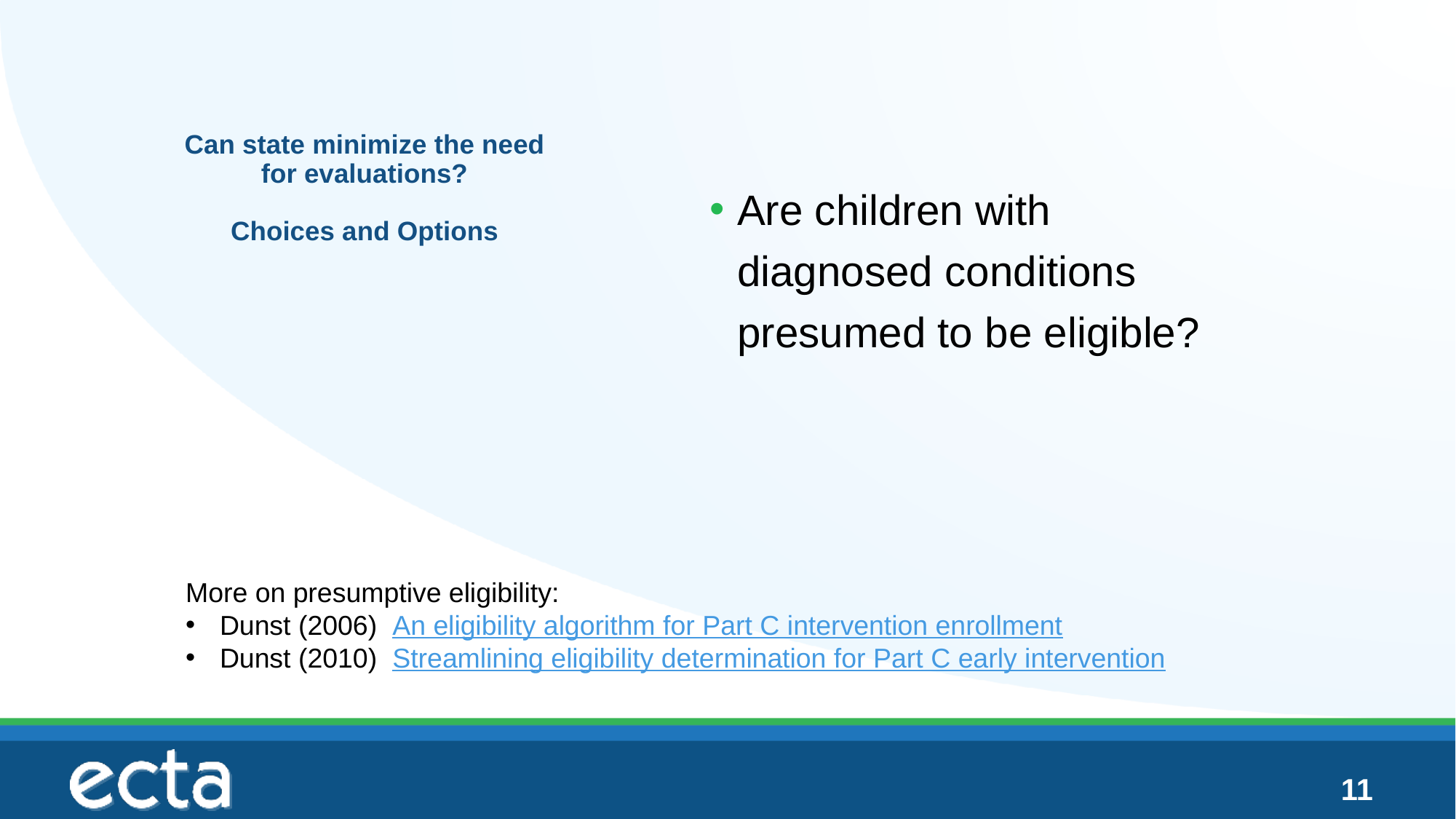

# Can state minimize the need for evaluations? Choices and Options
Are children with diagnosed conditions presumed to be eligible?

More on presumptive eligibility:
Dunst (2006)  An eligibility algorithm for Part C intervention enrollment
Dunst (2010)  Streamlining eligibility determination for Part C early intervention

11